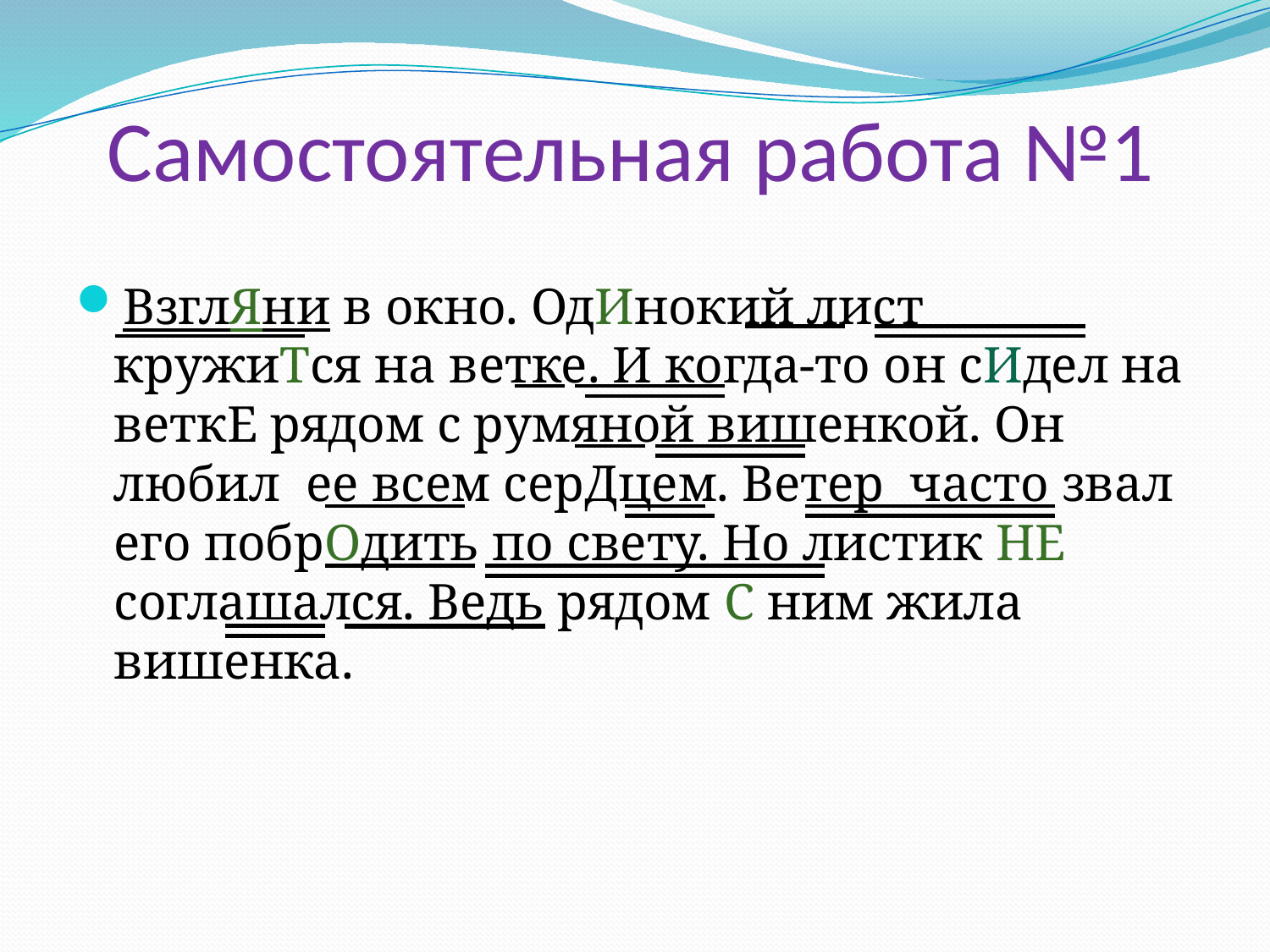

# Самостоятельная работа №1
ВзглЯни в окно. ОдИнокий лист  кружиТся на ветке. И когда-то он сИдел на веткЕ рядом с румяной вишенкой. Он любил  ее всем серДцем. Ветер  часто звал его побрОдить по свету. Но листик НЕ соглашался. Ведь рядом С ним жила вишенка.